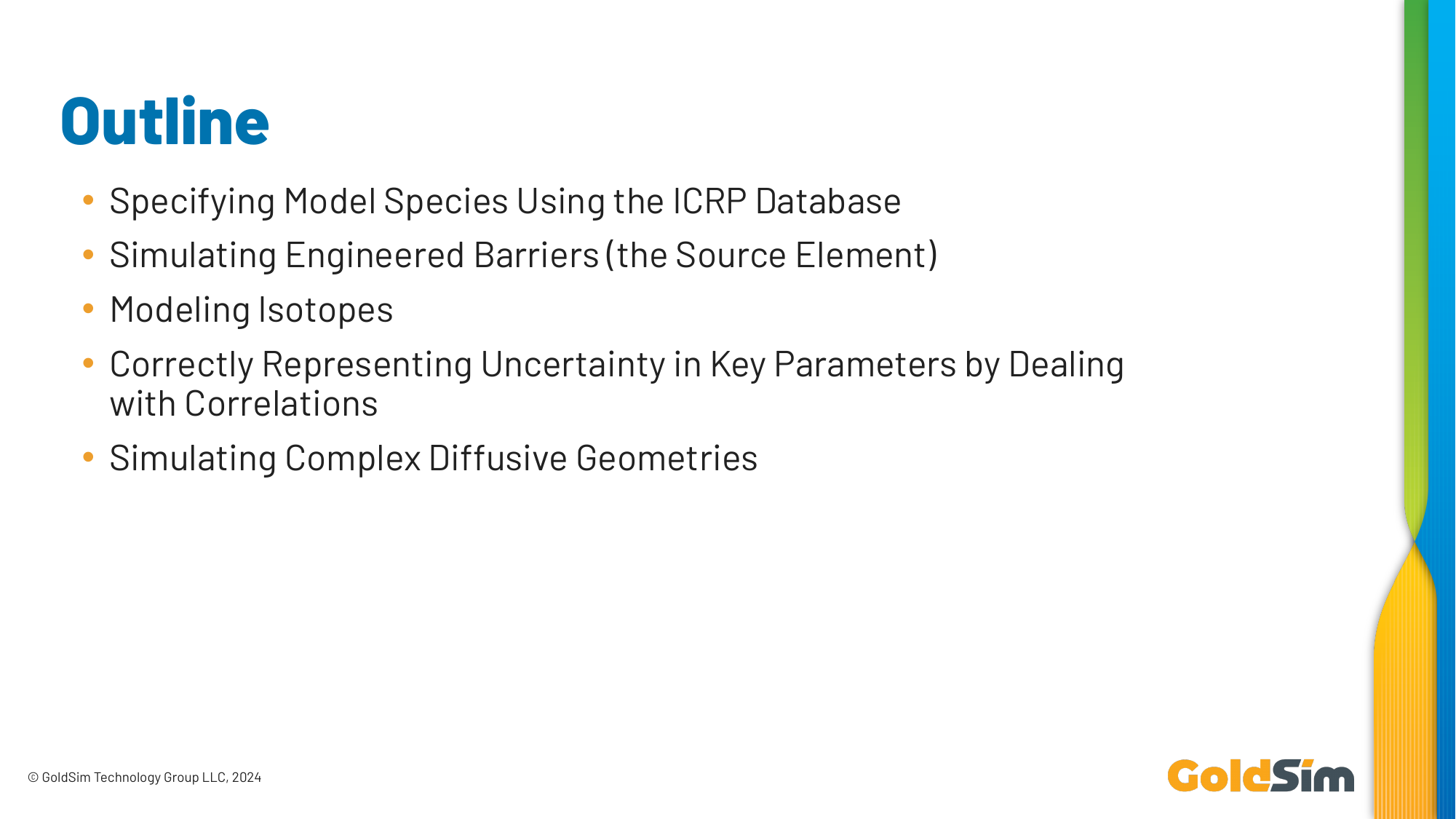

# Outline
Specifying Model Species Using the ICRP Database
Simulating Engineered Barriers (the Source Element)
Modeling Isotopes
Correctly Representing Uncertainty in Key Parameters by Dealing with Correlations
Simulating Complex Diffusive Geometries

© GoldSim Technology Group LLC, 2024